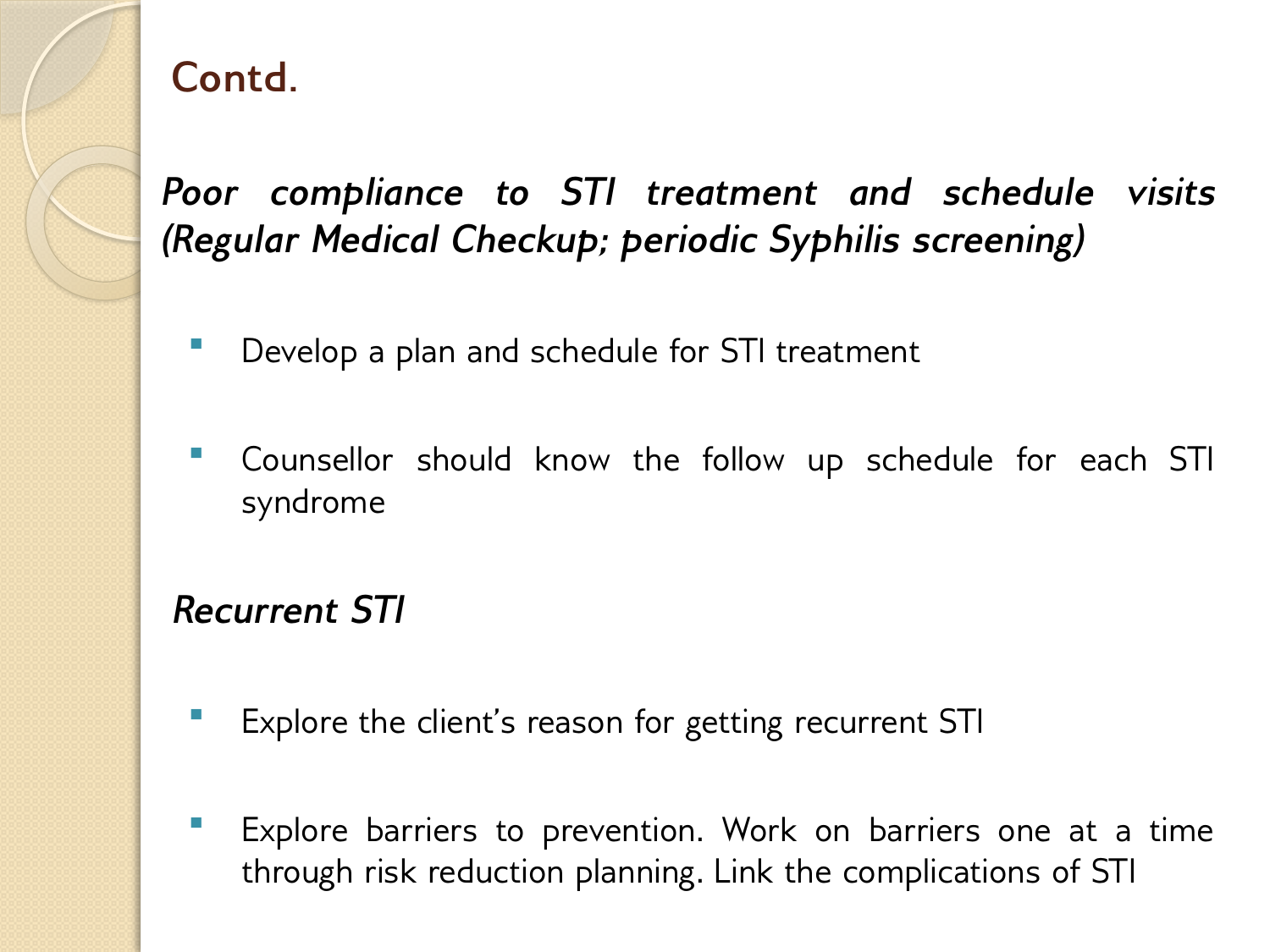

# Contd.
Poor compliance to STI treatment and schedule visits (Regular Medical Checkup; periodic Syphilis screening)

Develop a plan and schedule for STI treatment

Counsellor should know the follow up schedule for each STI syndrome

Recurrent STI

Explore the client’s reason for getting recurrent STI

Explore barriers to prevention. Work on barriers one at a time through risk reduction planning. Link the complications of STI